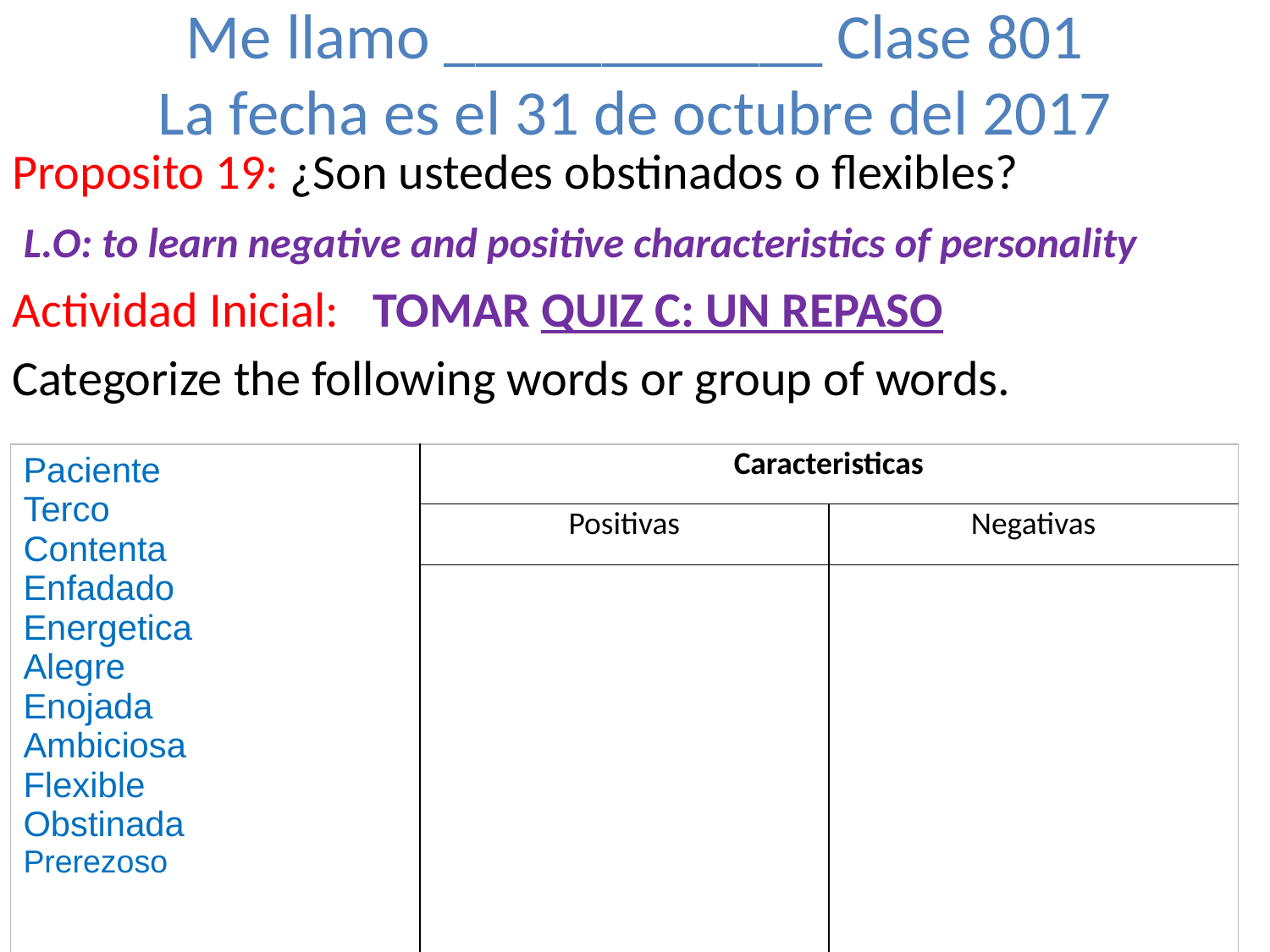

Me llamo ____________ Clase 801
La fecha es el 31 de octubre del 2017
Proposito 19: ¿Son ustedes obstinados o flexibles?
 L.O: to learn negative and positive characteristics of personality
Actividad Inicial:   TOMAR QUIZ C: UN REPASO
Categorize the following words or group of words.
| Paciente Terco Contenta Enfadado Energetica Alegre Enojada Ambiciosa Flexible Obstinada Prerezoso | Caracteristicas |  |
| --- | --- | --- |
|  | Positivas | Negativas |
|  |  |  |